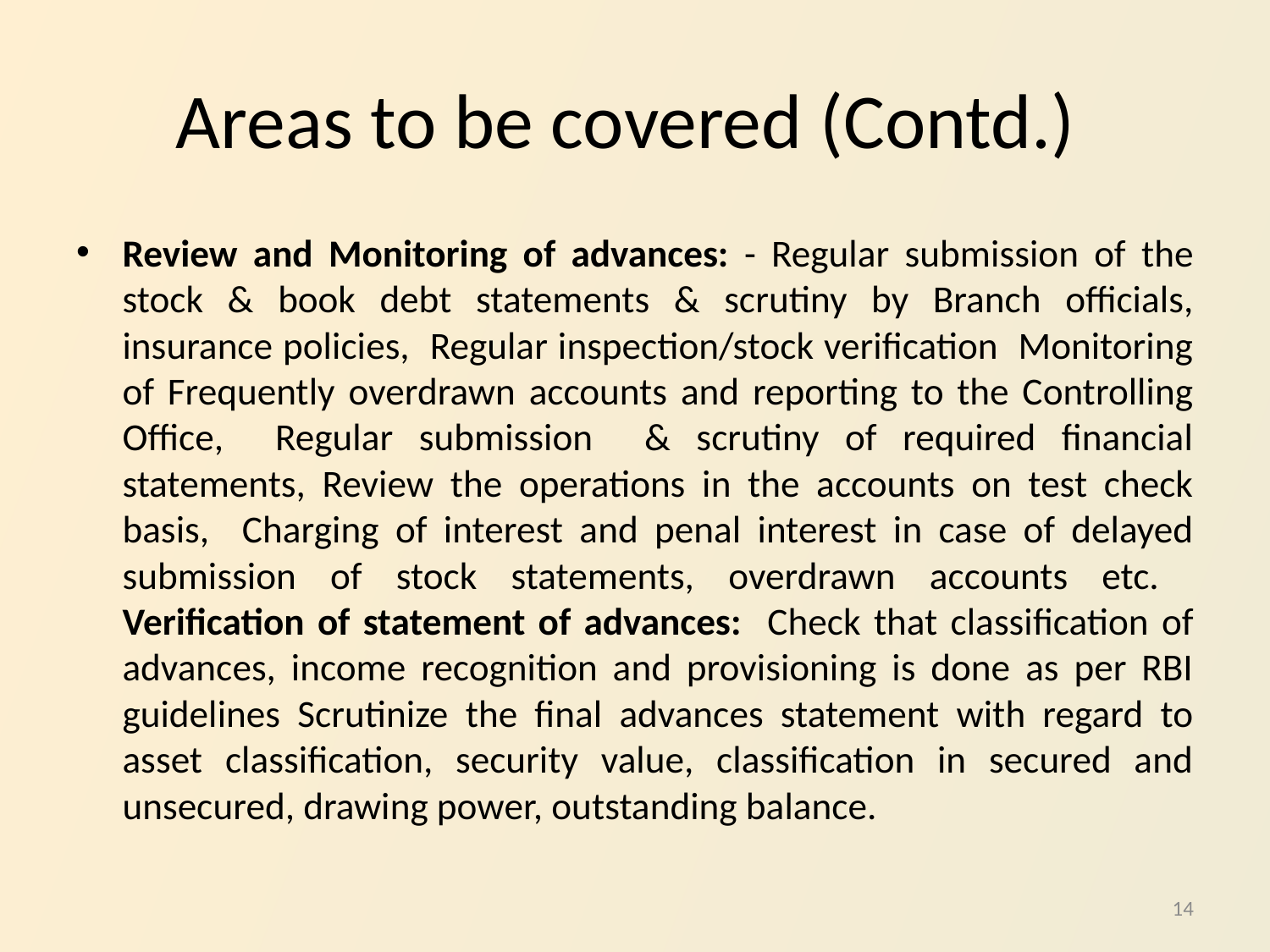

# Areas to be covered (Contd.)
Review and Monitoring of advances: - Regular submission of the stock & book debt statements & scrutiny by Branch officials, insurance policies,  Regular inspection/stock verification  Monitoring of Frequently overdrawn accounts and reporting to the Controlling Office,  Regular submission  & scrutiny of required financial statements, Review the operations in the accounts on test check basis,  Charging of interest and penal interest in case of delayed submission of stock statements, overdrawn accounts etc.  Verification of statement of advances:  Check that classification of advances, income recognition and provisioning is done as per RBI guidelines Scrutinize the final advances statement with regard to asset classification, security value, classification in secured and unsecured, drawing power, outstanding balance.
14